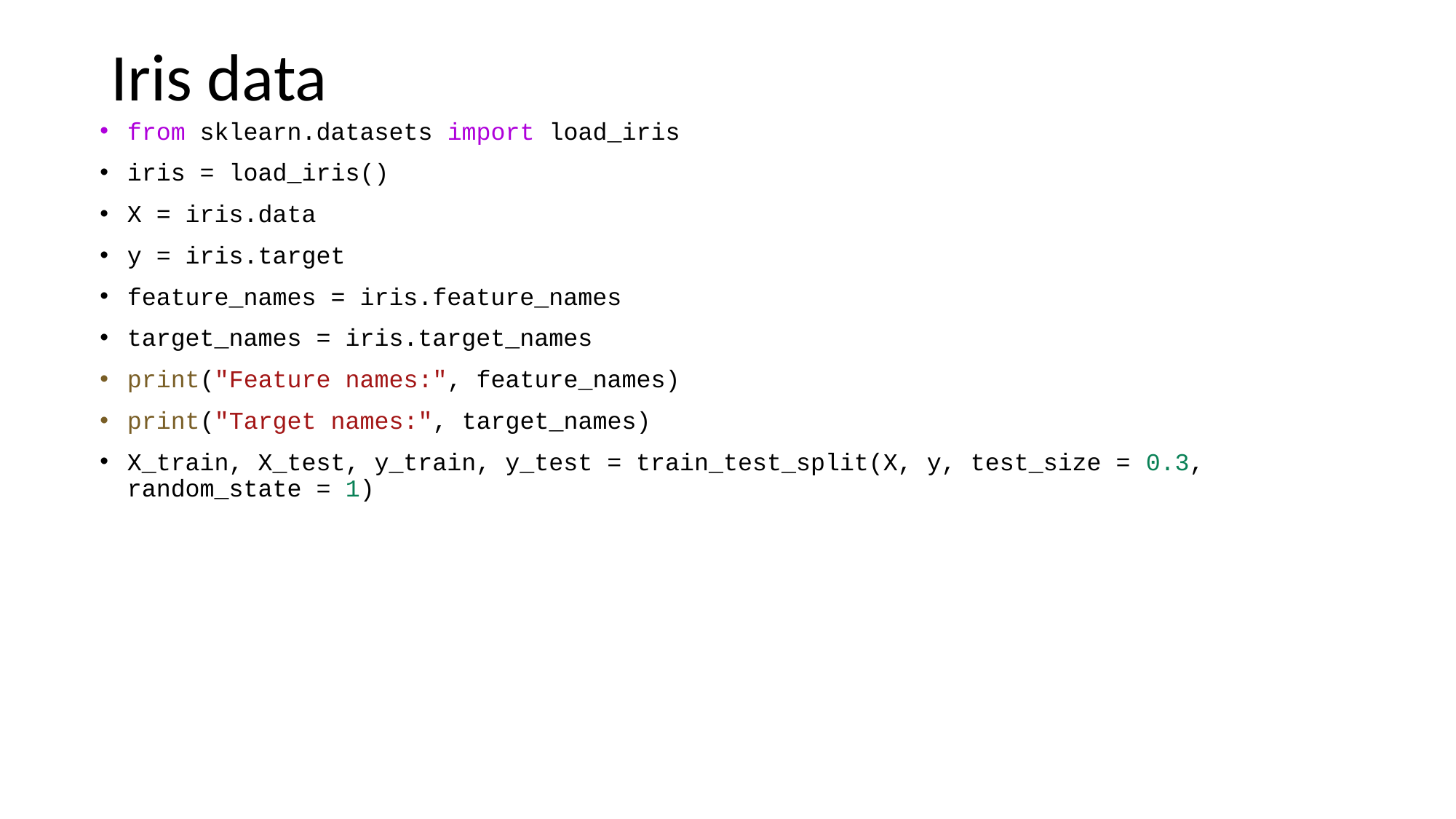

# Iris data
from sklearn.datasets import load_iris
iris = load_iris()
X = iris.data
y = iris.target
feature_names = iris.feature_names
target_names = iris.target_names
print("Feature names:", feature_names)
print("Target names:", target_names)
X_train, X_test, y_train, y_test = train_test_split(X, y, test_size = 0.3, random_state = 1)